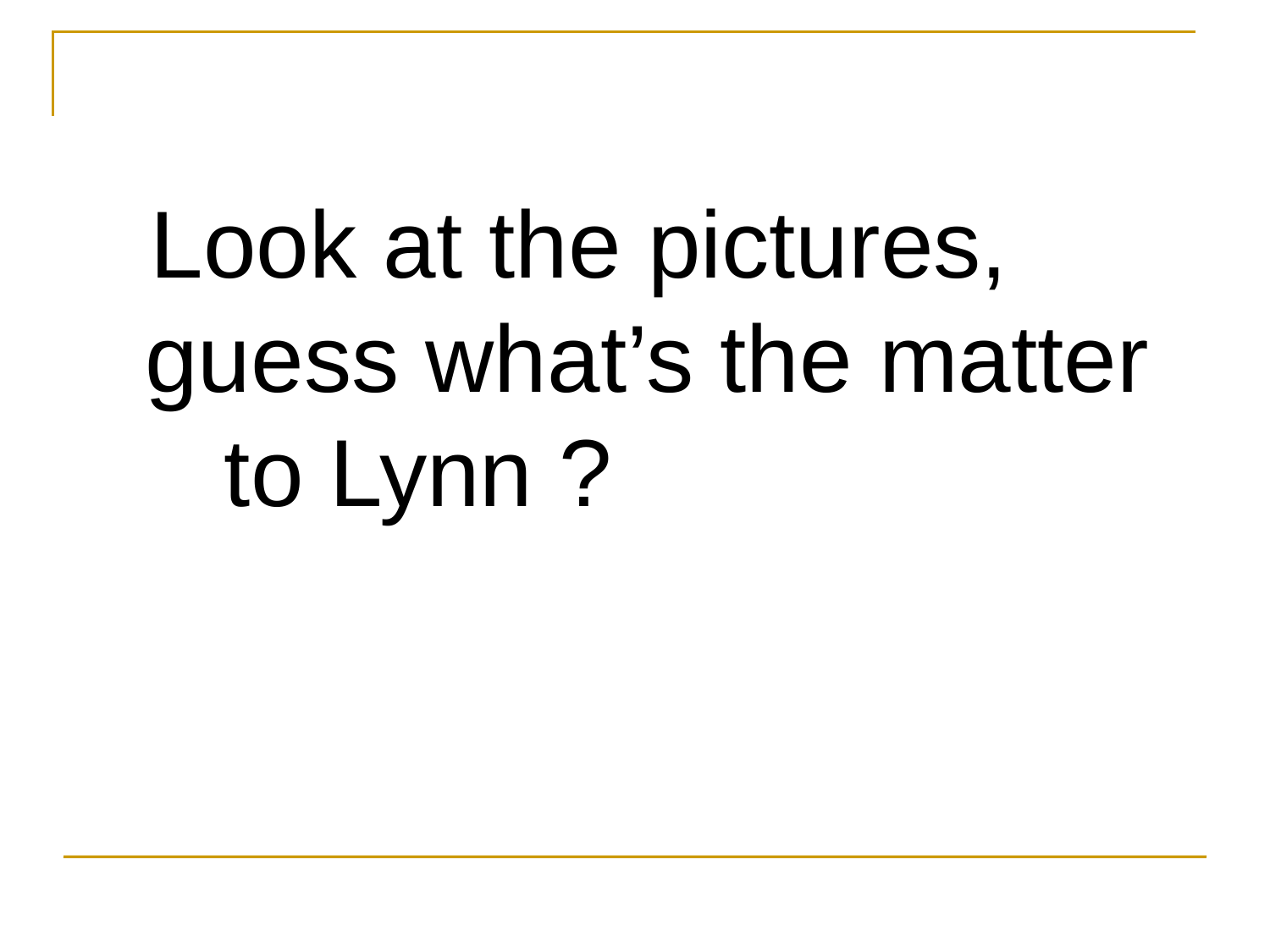

Look at the pictures, guess what’s the matter      to Lynn ?